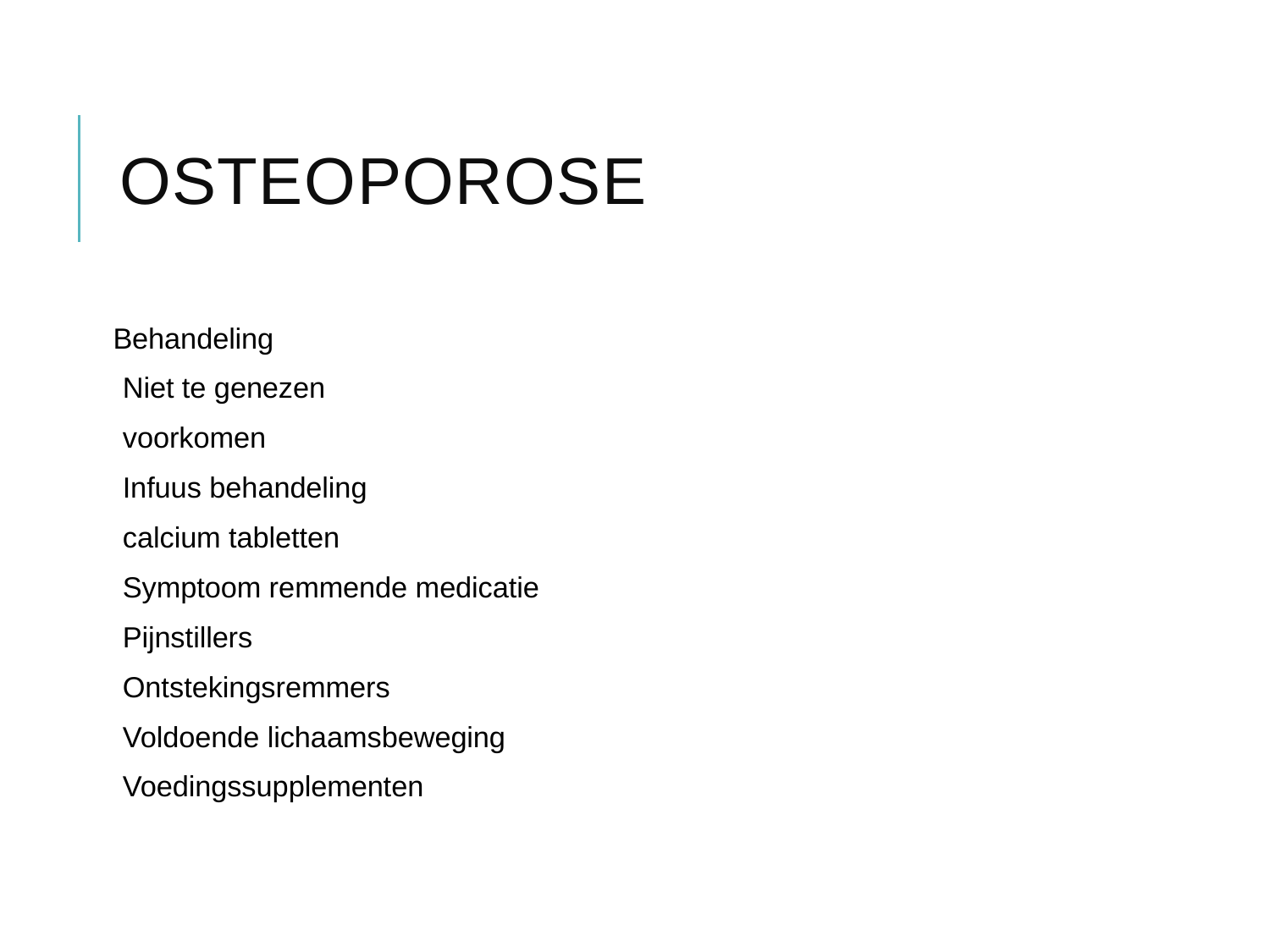

# Osteoporose
Behandeling
Niet te genezen
voorkomen
Infuus behandeling
calcium tabletten
Symptoom remmende medicatie
Pijnstillers
Ontstekingsremmers
Voldoende lichaamsbeweging
Voedingssupplementen